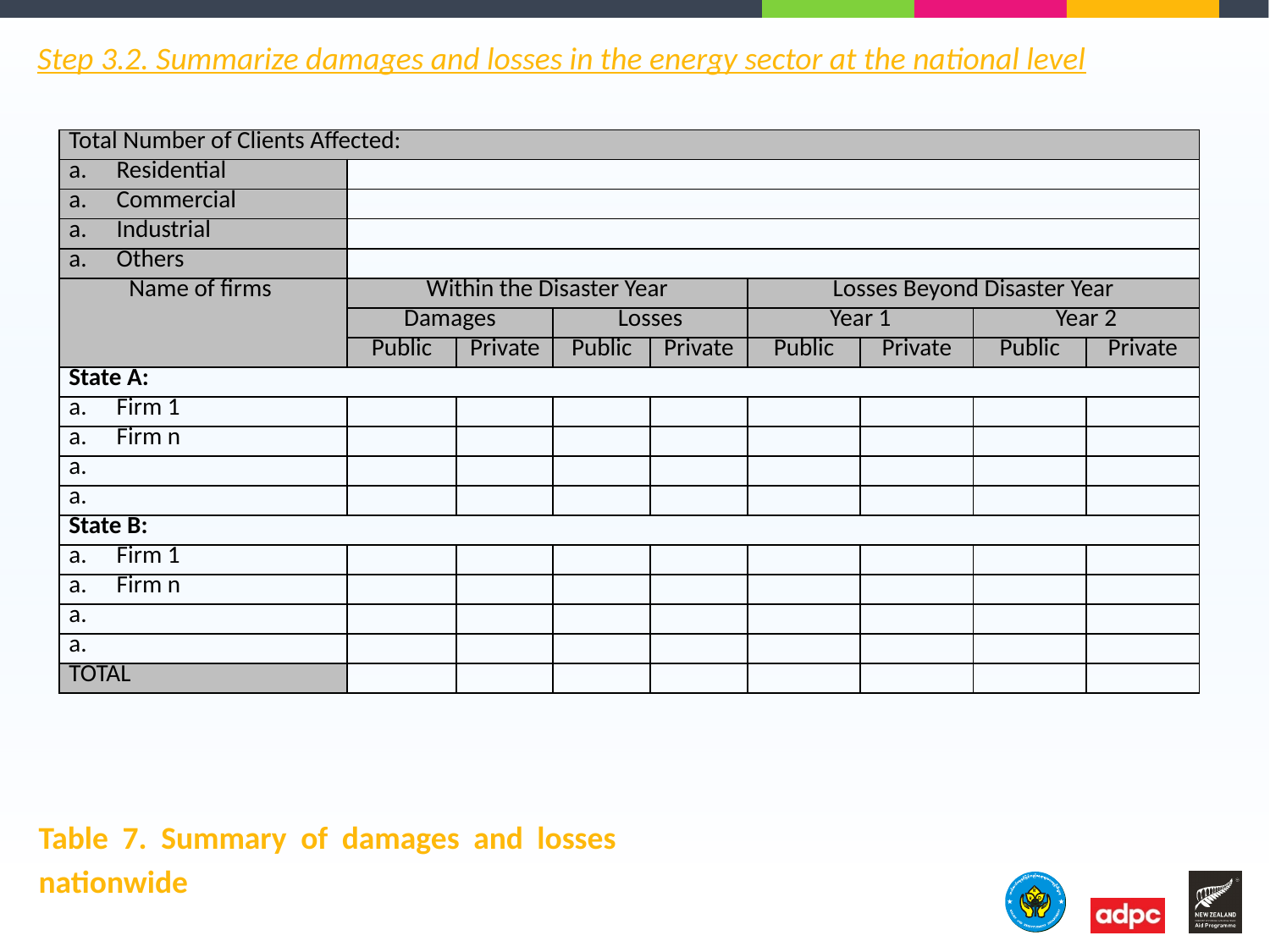

Step 3.2. Summarize damages and losses in the energy sector at the national level
| Total Number of Clients Affected: |  |  |  |  |  |  |  |  |
| --- | --- | --- | --- | --- | --- | --- | --- | --- |
| Residential |  |  |  |  |  |  |  |  |
| Commercial |  |  |  |  |  |  |  |  |
| Industrial |  |  |  |  |  |  |  |  |
| Others |  |  |  |  |  |  |  |  |
| Name of firms | Within the Disaster Year |  |  |  | Losses Beyond Disaster Year |  |  |  |
|  | Damages |  | Losses |  | Year 1 |  | Year 2 |  |
|  | Public | Private | Public | Private | Public | Private | Public | Private |
| State A: |  |  |  |  |  |  |  |  |
| Firm 1 |  |  |  |  |  |  |  |  |
| Firm n |  |  |  |  |  |  |  |  |
|  |  |  |  |  |  |  |  |  |
|  |  |  |  |  |  |  |  |  |
| State B: |  |  |  |  |  |  |  |  |
| Firm 1 |  |  |  |  |  |  |  |  |
| Firm n |  |  |  |  |  |  |  |  |
|  |  |  |  |  |  |  |  |  |
|  |  |  |  |  |  |  |  |  |
| TOTAL |  |  |  |  |  |  |  |  |
Table 7. Summary of damages and losses nationwide